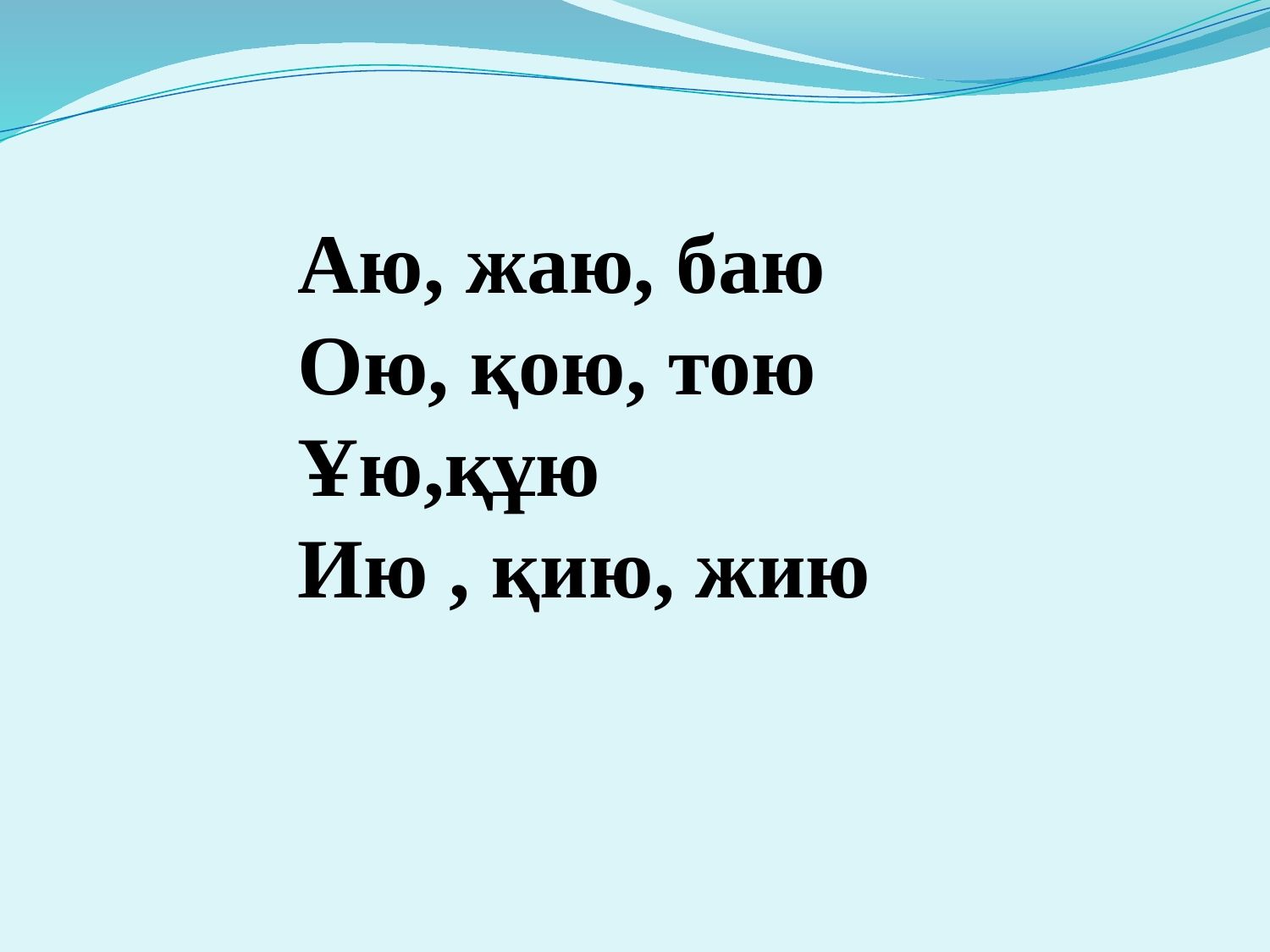

Аю, жаю, баю
Ою, қою, тою
Ұю,құю
Ию , қию, жию